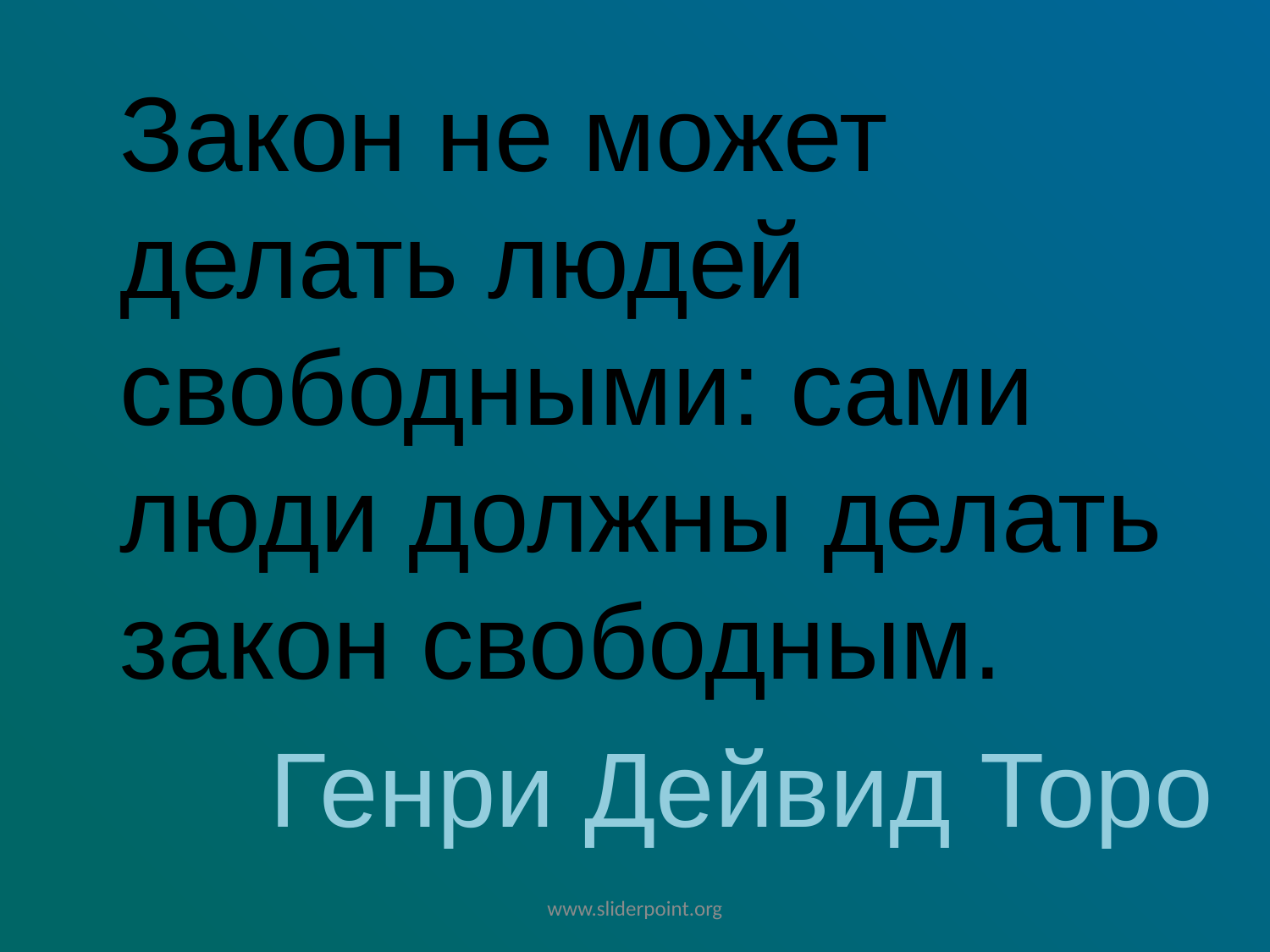

Закон не может делать людей свободными: сами люди должны делать закон свободным.
Генри Дейвид Торо

www.sliderpoint.org